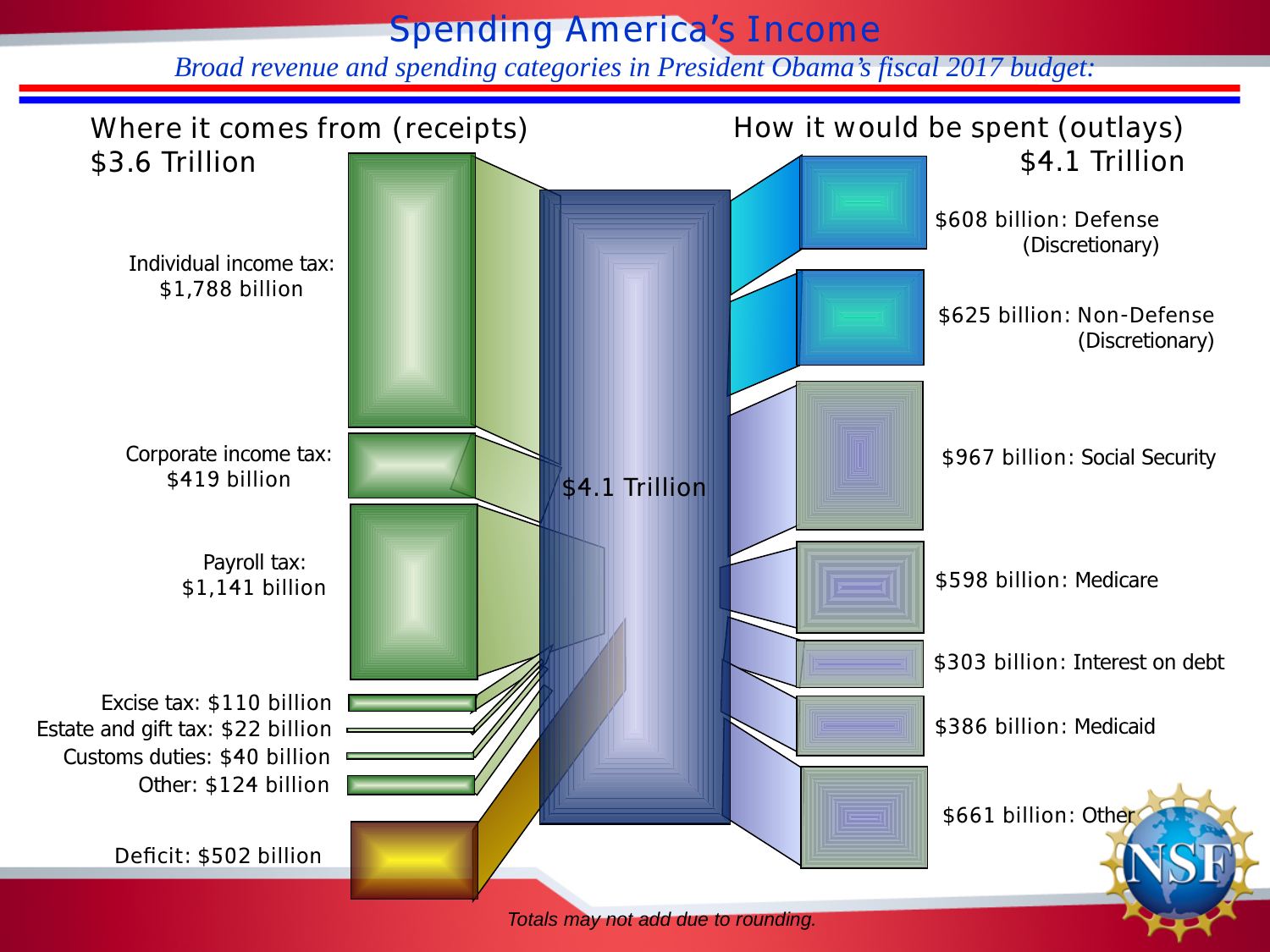

Spending America’s Income
Broad revenue and spending categories in President Obama’s fiscal 2017 budget:

How it would be spent (outlays)
$4.1 Trillion
Where it comes from (receipts)
$3.6 Trillion

$608 billion: Defense
    (Discretionary)
Individual income tax:
$1,788 billion

$625 billion: Non-Defense
(Discretionary)

Corporate income tax:
$419 billion

$967 billion: Social Security

$4.1 Trillion

Payroll tax:
$1,141 billion

$598 billion: Medicare

$303 billion: Interest on debt

Excise tax: $110 billion

$386 billion: Medicaid
Estate and gift tax: $22 billion

Customs duties: $40 billion

Other: $124 billion

$661 billion: Other

Deficit: $502 billion
Totals may not add due to rounding.